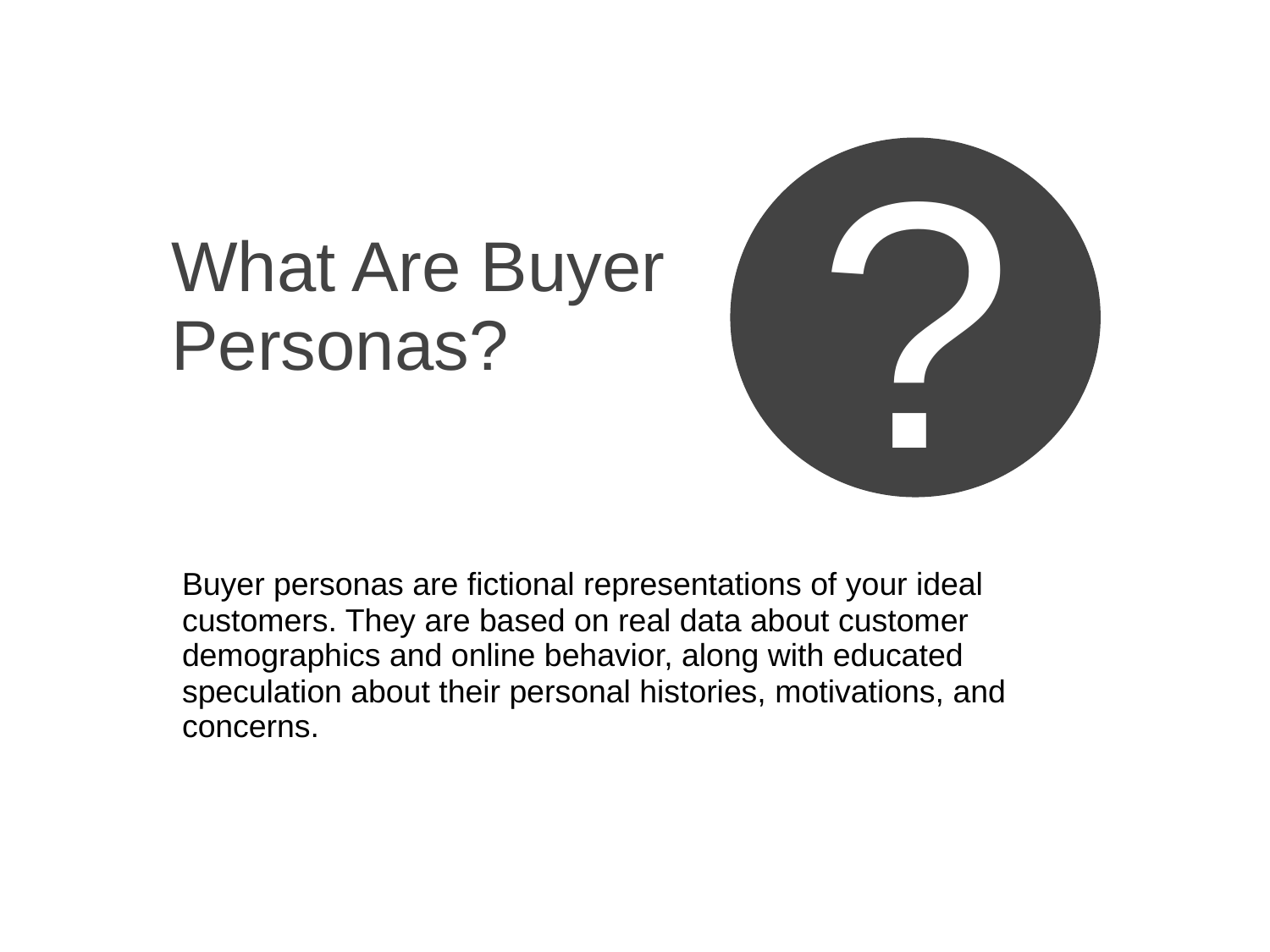

?
# What Are Buyer Personas?
Buyer personas are fictional representations of your ideal customers. They are based on real data about customer demographics and online behavior, along with educated speculation about their personal histories, motivations, and concerns.